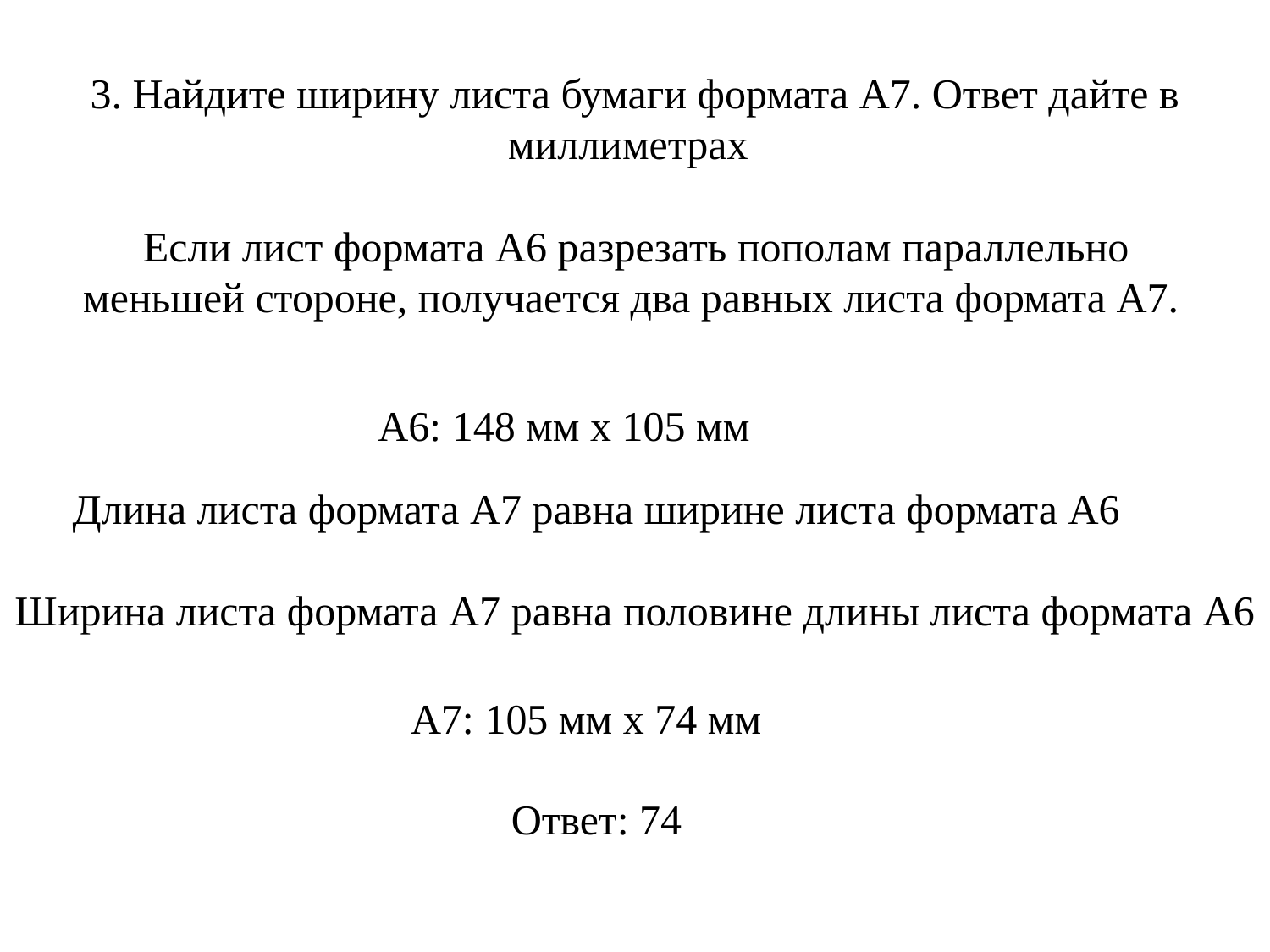

# 3. Найдите ширину листа бумаги формата А7. Ответ дайте в миллиметрах
Если лист формата А6 разрезать пополам параллельно меньшей стороне, получается два равных листа формата А7.
А6: 148 мм х 105 мм
Длина листа формата А7 равна ширине листа формата А6
Ширина листа формата А7 равна половине длины листа формата А6
А7: 105 мм х 74 мм
Ответ: 74